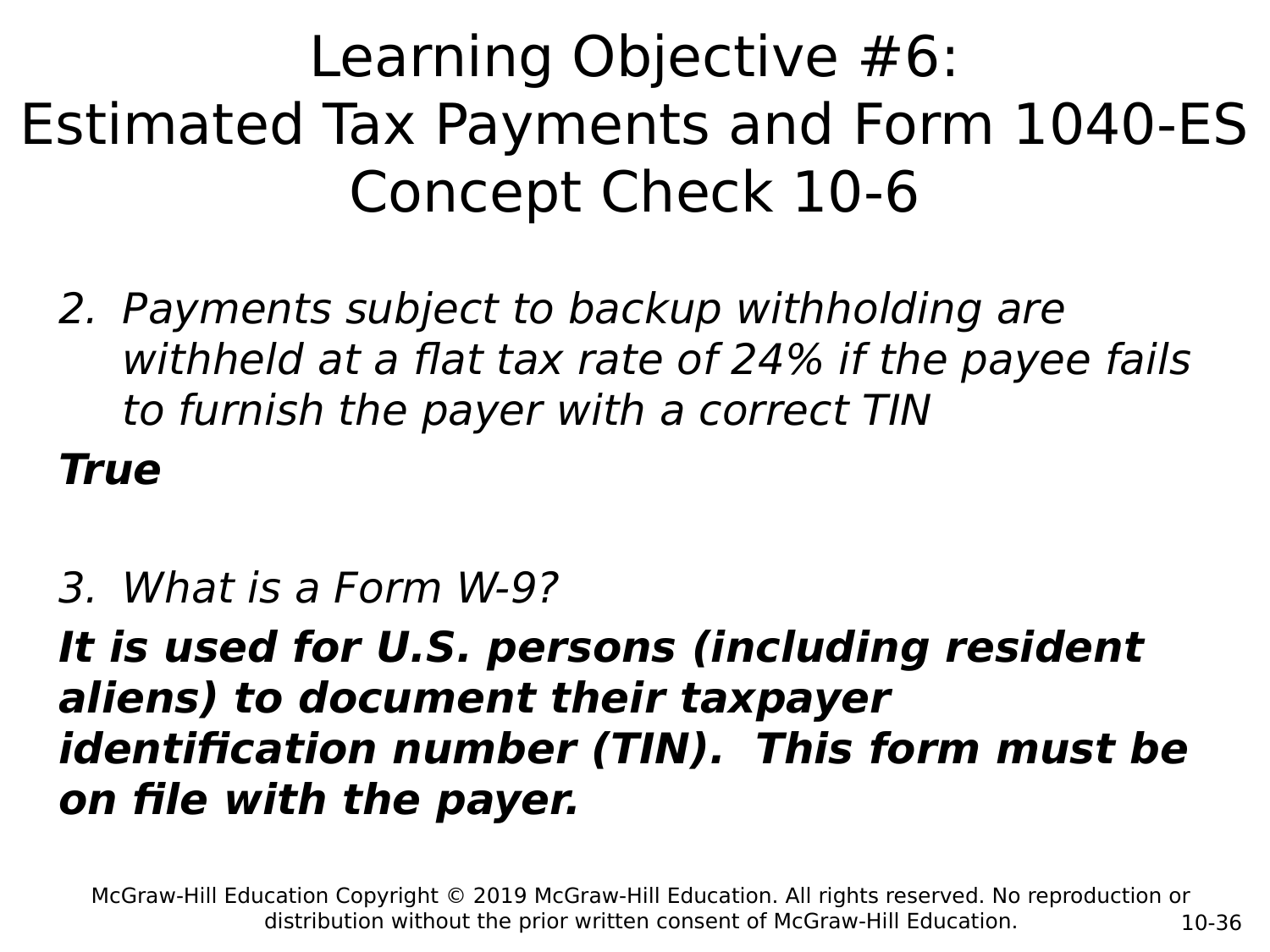

# Learning Objective #6: Estimated Tax Payments and Form 1040-ES Concept Check 10-6
Payments subject to backup withholding are withheld at a flat tax rate of 24% if the payee fails to furnish the payer with a correct TIN
True

What is a Form W-9?
It is used for U.S. persons (including resident aliens) to document their taxpayer identification number (TIN).  This form must be on file with the payer.
McGraw-Hill Education Copyright © 2019 McGraw-Hill Education. All rights reserved. No reproduction or distribution without the prior written consent of McGraw-Hill Education.
10-36